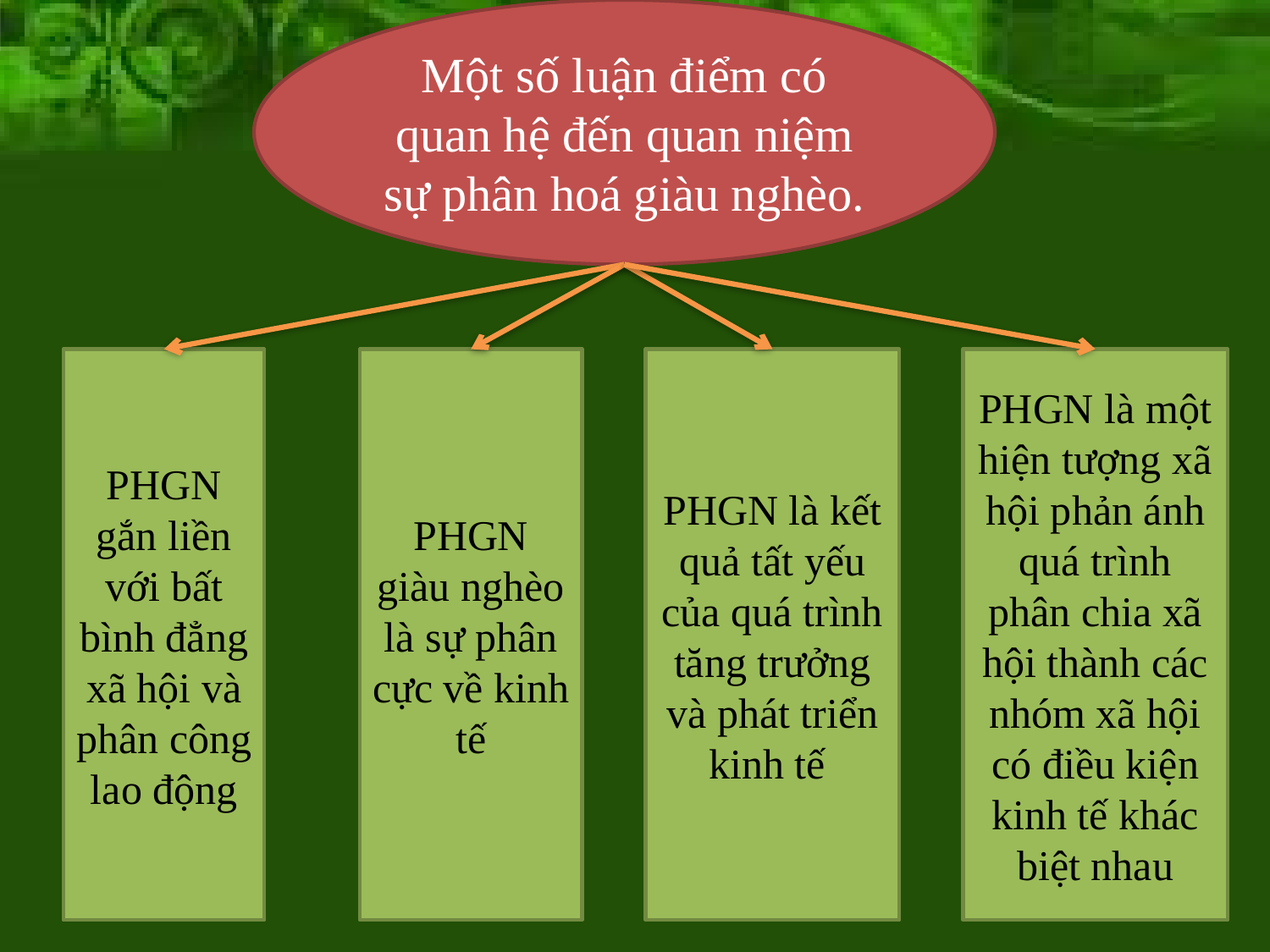

.
Một số luận điểm có quan hệ đến quan niệm sự phân hoá giàu nghèo.
PHGN gắn liền với bất bình đẳng xã hội và phân công lao động
PHGN giàu nghèo là sự phân cực về kinh tế
PHGN là kết quả tất yếu của quá trình tăng trưởng và phát triển kinh tế
PHGN là một hiện tượng xã hội phản ánh quá trình phân chia xã hội thành các nhóm xã hội có điều kiện kinh tế khác biệt nhau